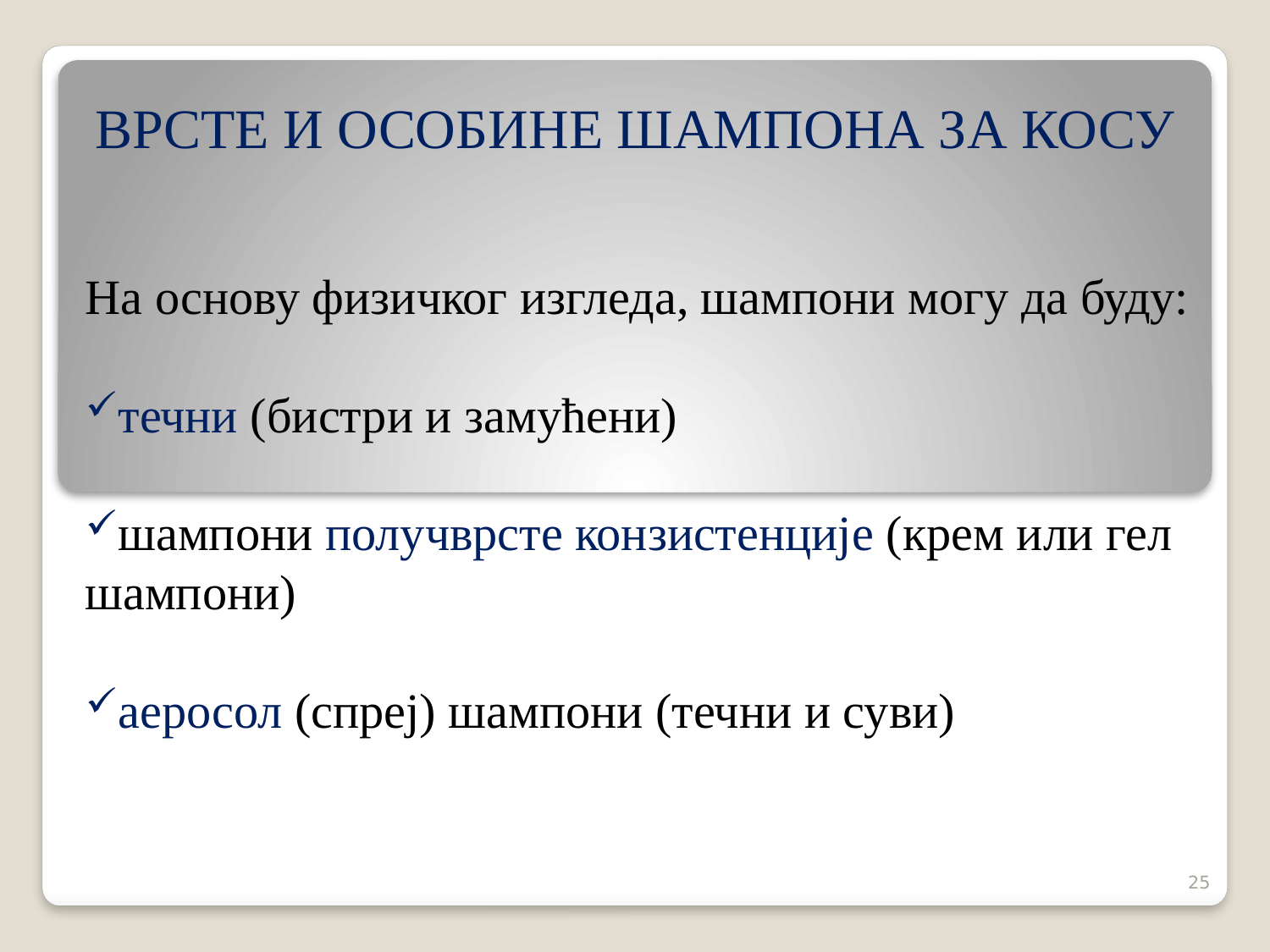

# ВРСТЕ И ОСОБИНЕ ШАМПОНА ЗА КОСУ

На основу физичког изгледа, шампони могу да буду:

течни (бистри и замућени)

шампони получврсте конзистенције (крем или гел шампони)

аеросол (спреј) шампони (течни и суви)

25